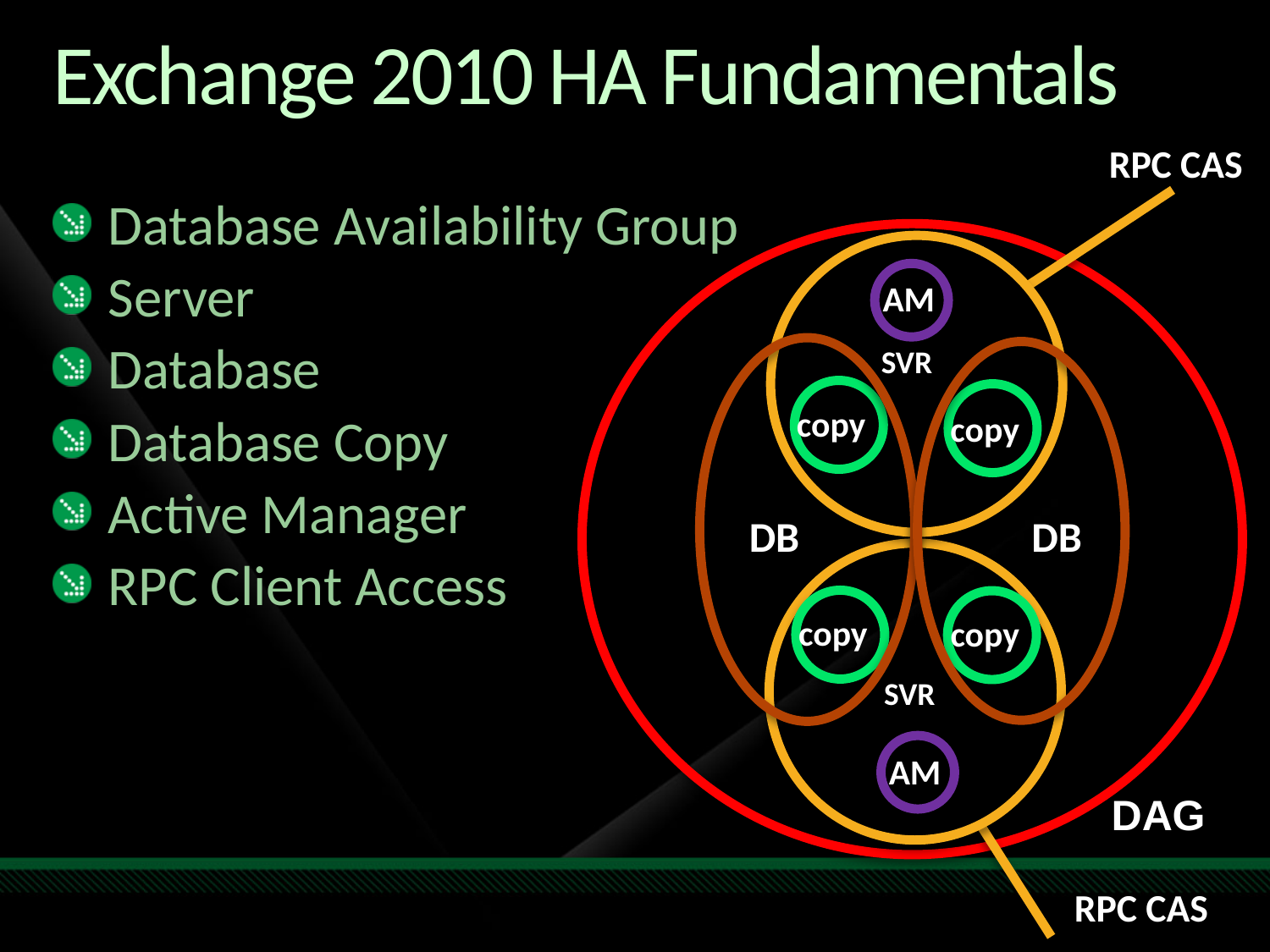

# Exchange 2010 HA Fundamentals
RPC CAS
Database Availability Group
Server
Database
Database Copy
Active Manager
RPC Client Access

AM
SVR

copy

copy
DB
DB

copy

copy
SVR

AM
DAG
RPC CAS